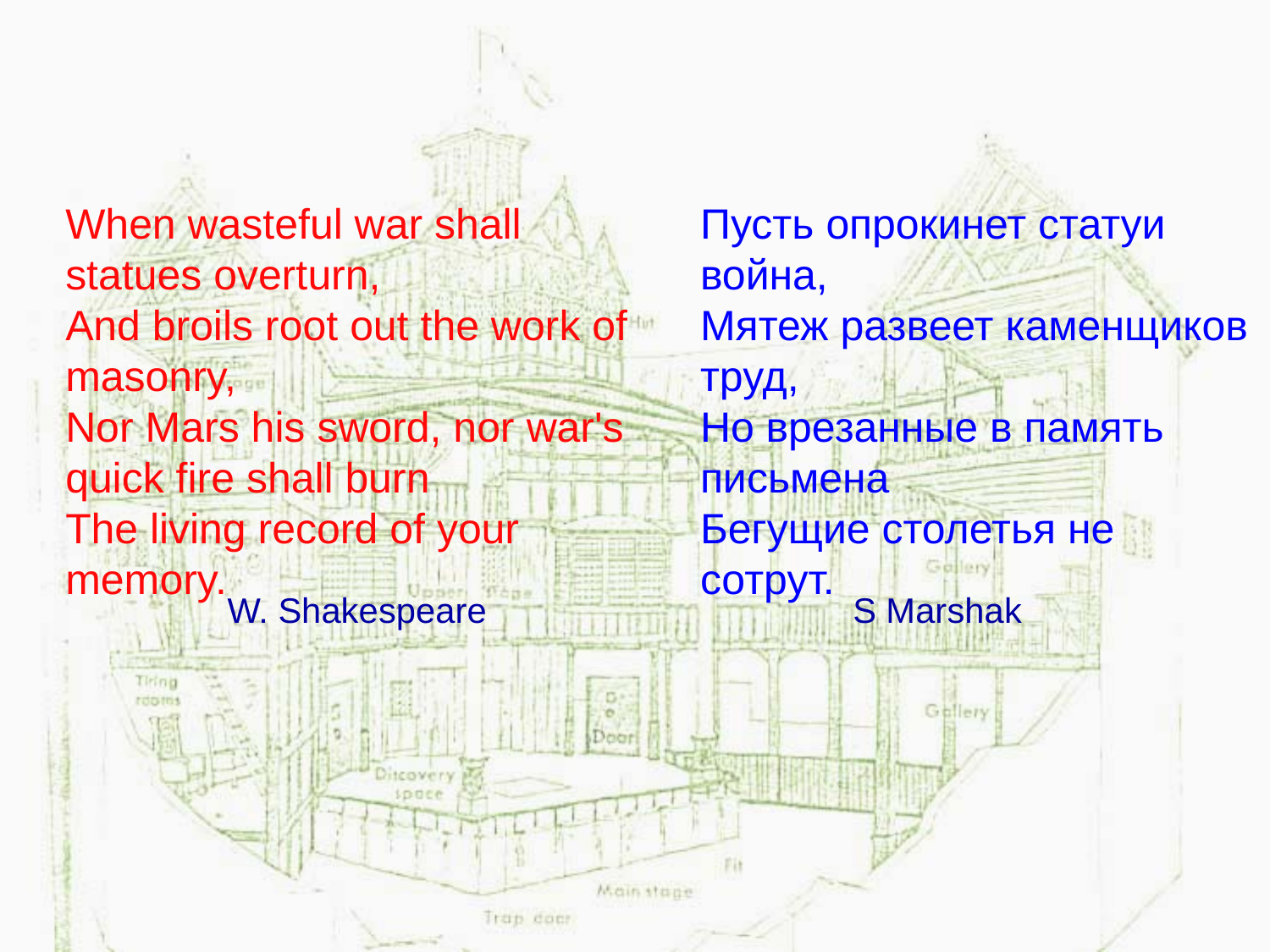

When wasteful war shall statues overturn,
And broils root out the work of masonry,
Nor Mars his sword, nor war's quick fire shall burn
The living record of your memory.
Пусть опрокинет статуи война,
Мятеж развеет каменщиков труд,
Но врезанные в память письмена
Бегущие столетья не сотрут.
 W. Shakespeare
S Marshak